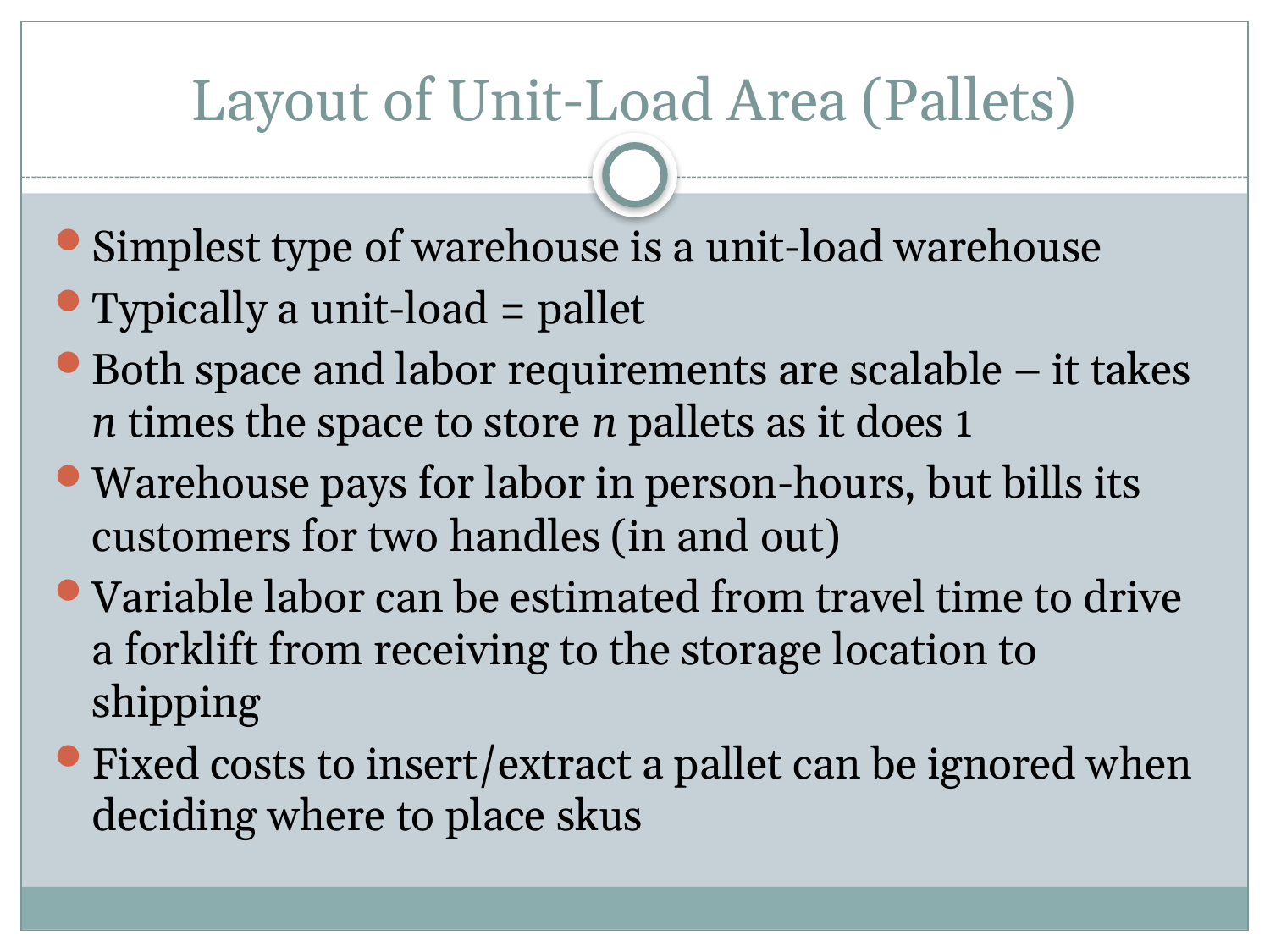

# Layout of Unit-Load Area (Pallets)
Simplest type of warehouse is a unit-load warehouse
Typically a unit-load = pallet
Both space and labor requirements are scalable – it takes n times the space to store n pallets as it does 1
Warehouse pays for labor in person-hours, but bills its customers for two handles (in and out)
Variable labor can be estimated from travel time to drive a forklift from receiving to the storage location to shipping
Fixed costs to insert/extract a pallet can be ignored when deciding where to place skus